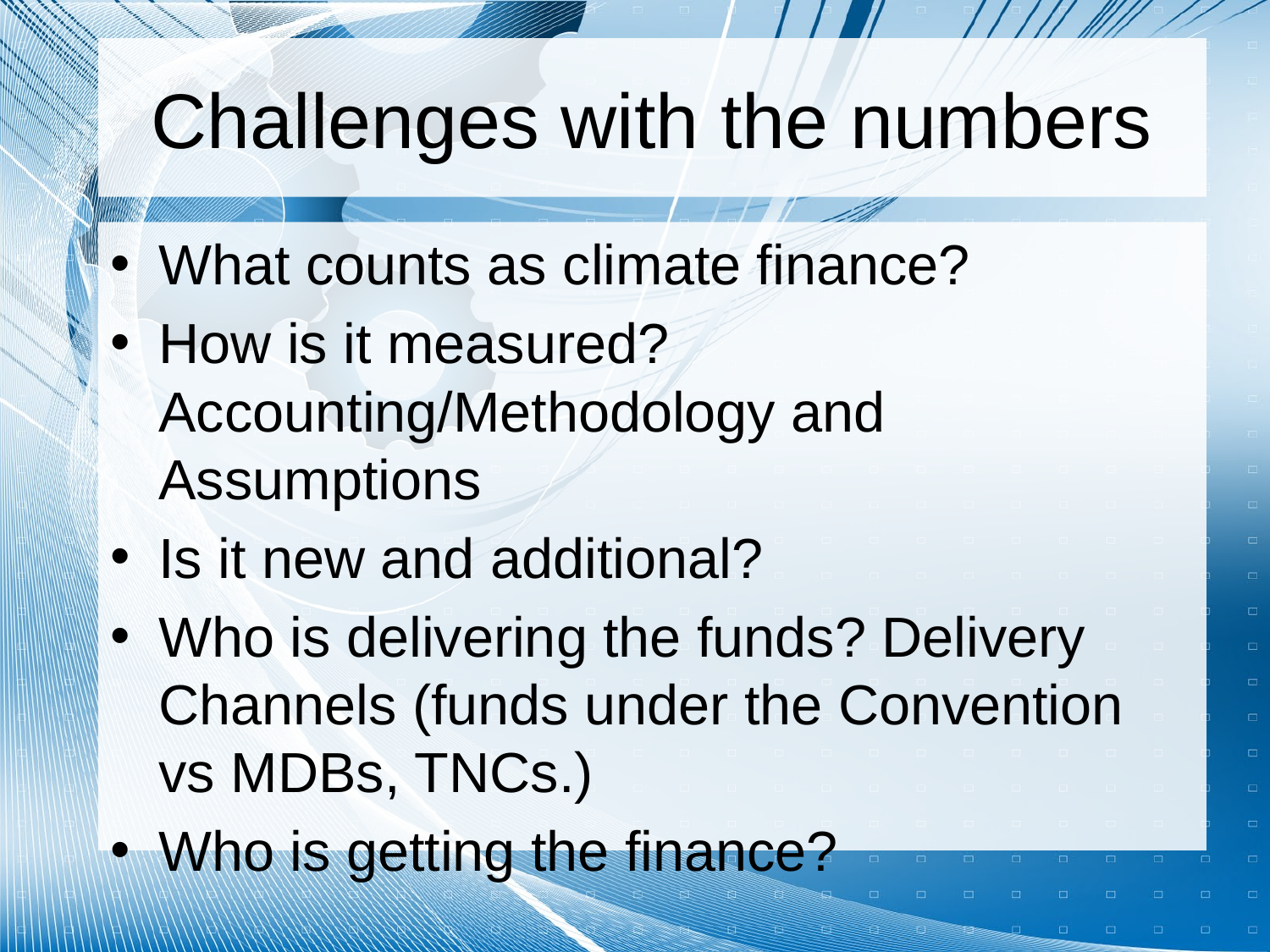

# Challenges with the numbers
What counts as climate finance?
How is it measured? Accounting/Methodology and Assumptions
Is it new and additional?
Who is delivering the funds? Delivery Channels (funds under the Convention vs MDBs, TNCs.)
Who is getting the finance?